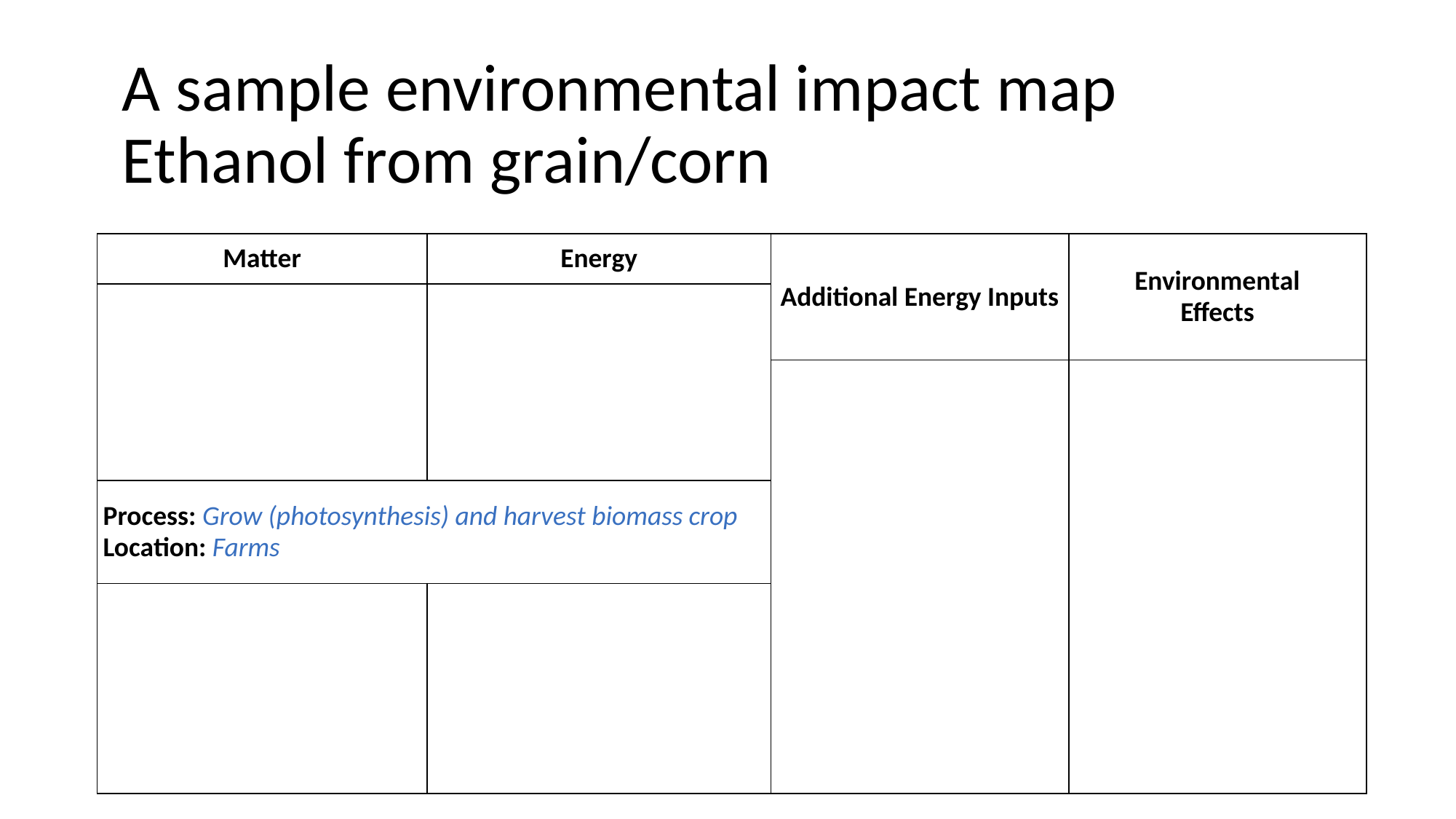

# A sample environmental impact map Ethanol from grain/corn
| Matter | Energy | Additional Energy Inputs | Environmental Effects |
| --- | --- | --- | --- |
|  |  |  |  |
|  |  |  |  |
| Process: Grow (photosynthesis) and harvest biomass crop Location: Farms |  |  |  |
|  |  |  |  |